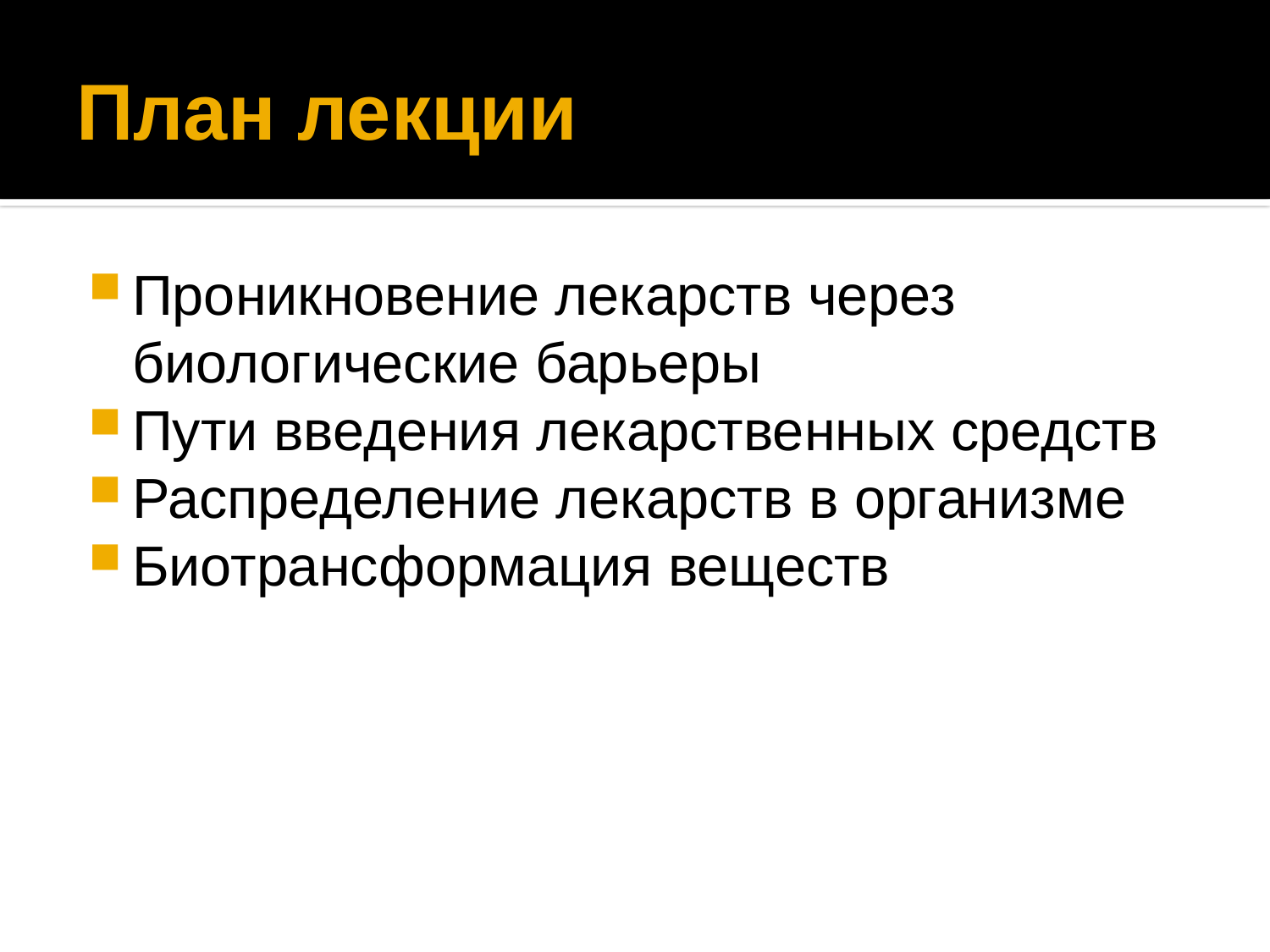

# План лекции
Проникновение лекарств через биологические барьеры
Пути введения лекарственных средств
Распределение лекарств в организме
Биотрансформация веществ